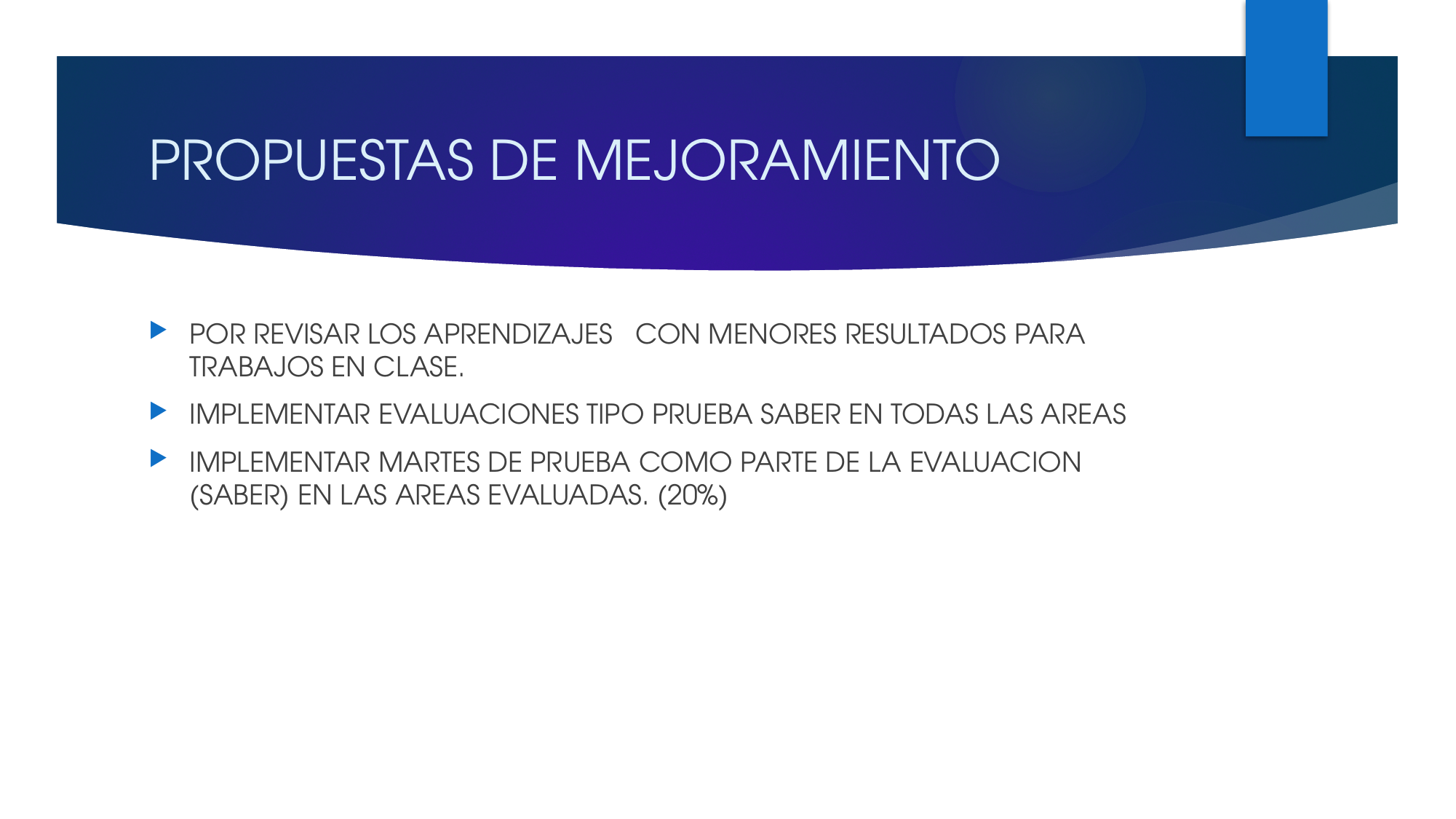

# PROPUESTAS DE MEJORAMIENTO
POR REVISAR LOS APRENDIZAJES   CON MENORES RESULTADOS PARA TRABAJOS EN CLASE.
IMPLEMENTAR EVALUACIONES TIPO PRUEBA SABER EN TODAS LAS AREAS
IMPLEMENTAR MARTES DE PRUEBA COMO PARTE DE LA EVALUACION (SABER) EN LAS AREAS EVALUADAS. (20%)